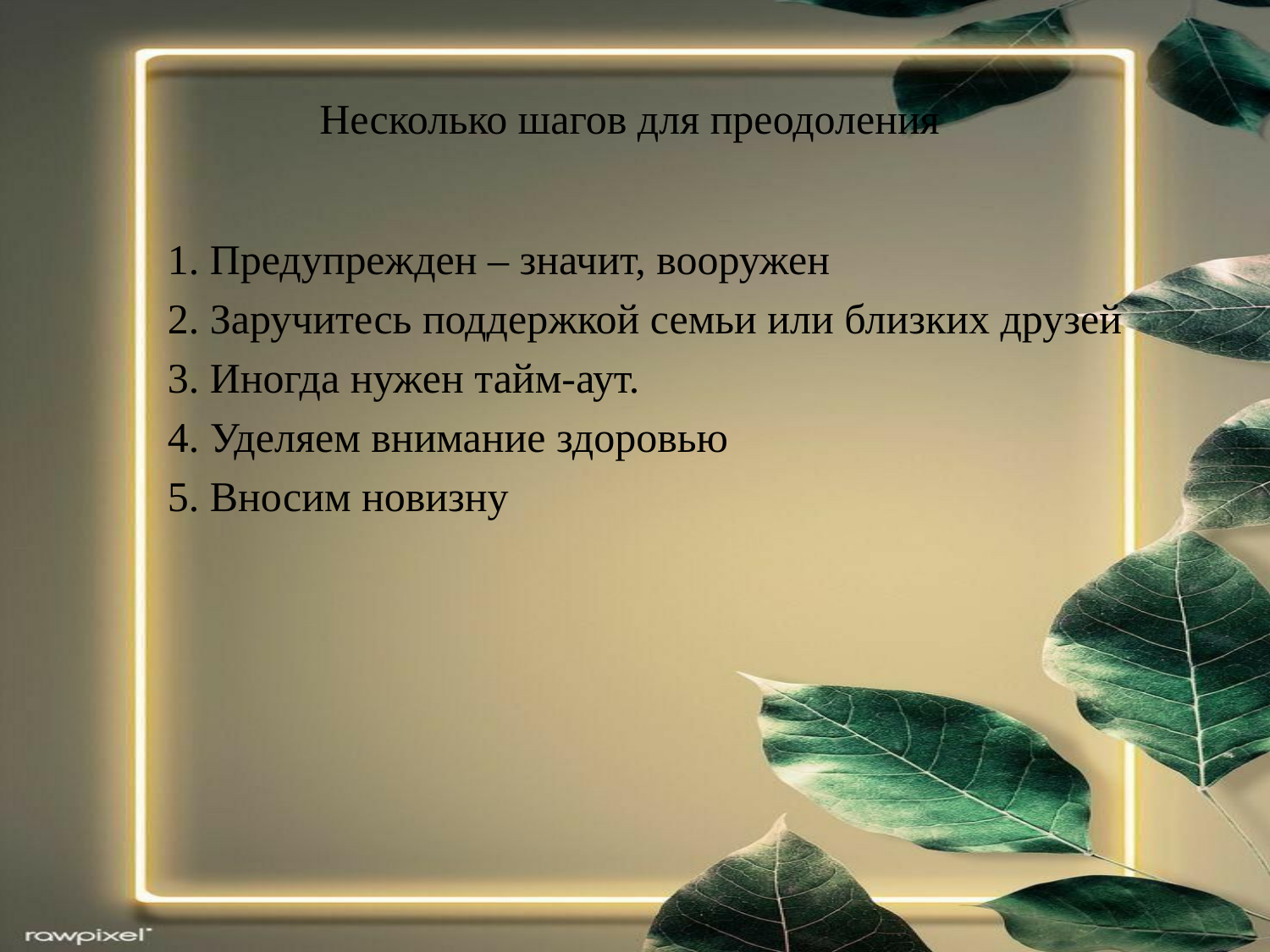

# Несколько шагов для преодоления
1. Предупрежден – значит, вооружен
2. Заручитесь поддержкой семьи или близких друзей
3. Иногда нужен тайм-аут.
4. Уделяем внимание здоровью
5. Вносим новизну